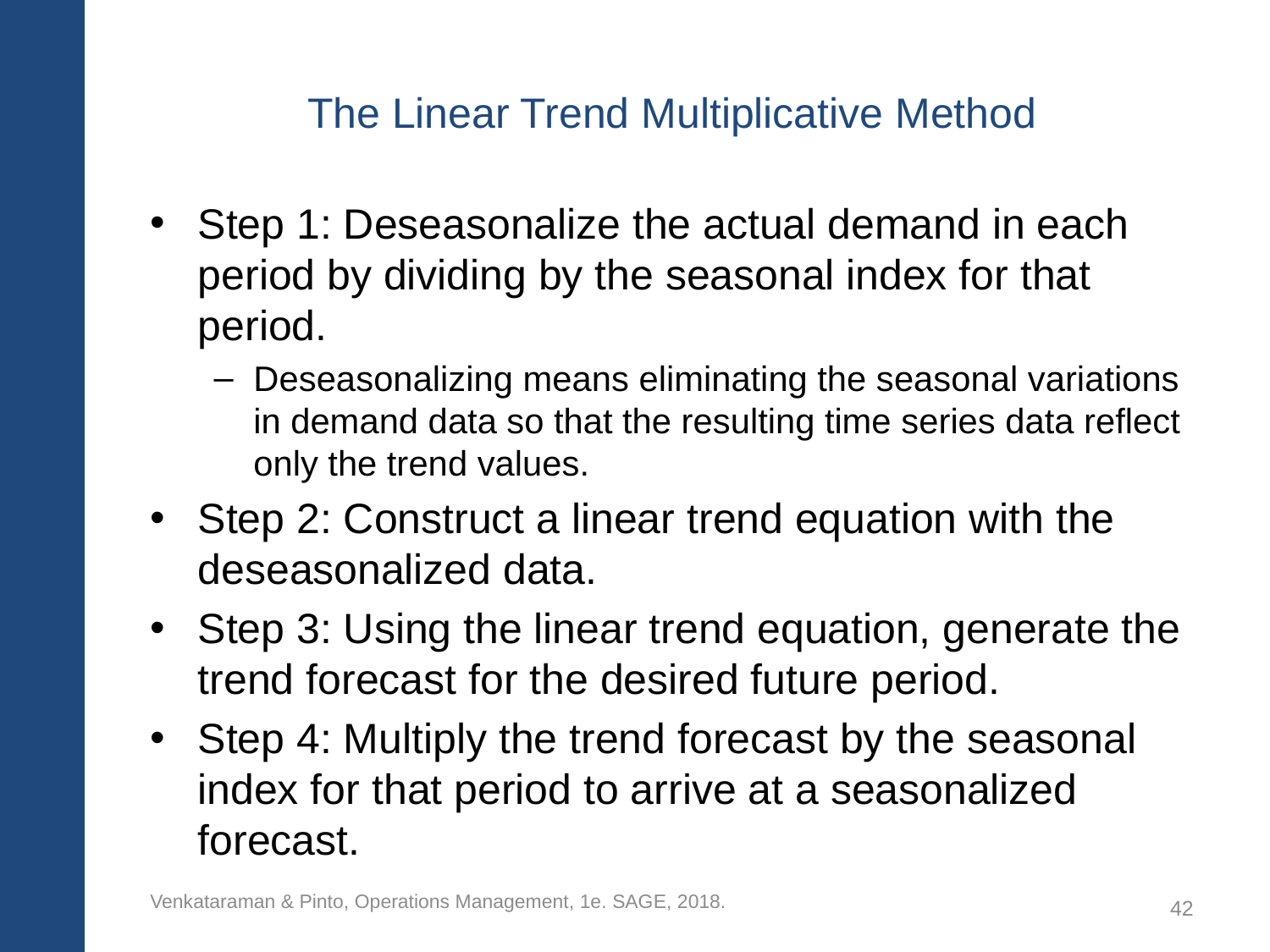

# The Linear Trend Multiplicative Method
Step 1: Deseasonalize the actual demand in each period by dividing by the seasonal index for that period.
Deseasonalizing means eliminating the seasonal variations in demand data so that the resulting time series data reflect only the trend values.
Step 2: Construct a linear trend equation with the deseasonalized data.
Step 3: Using the linear trend equation, generate the trend forecast for the desired future period.
Step 4: Multiply the trend forecast by the seasonal index for that period to arrive at a seasonalized forecast.
Venkataraman & Pinto, Operations Management, 1e. SAGE, 2018.
42